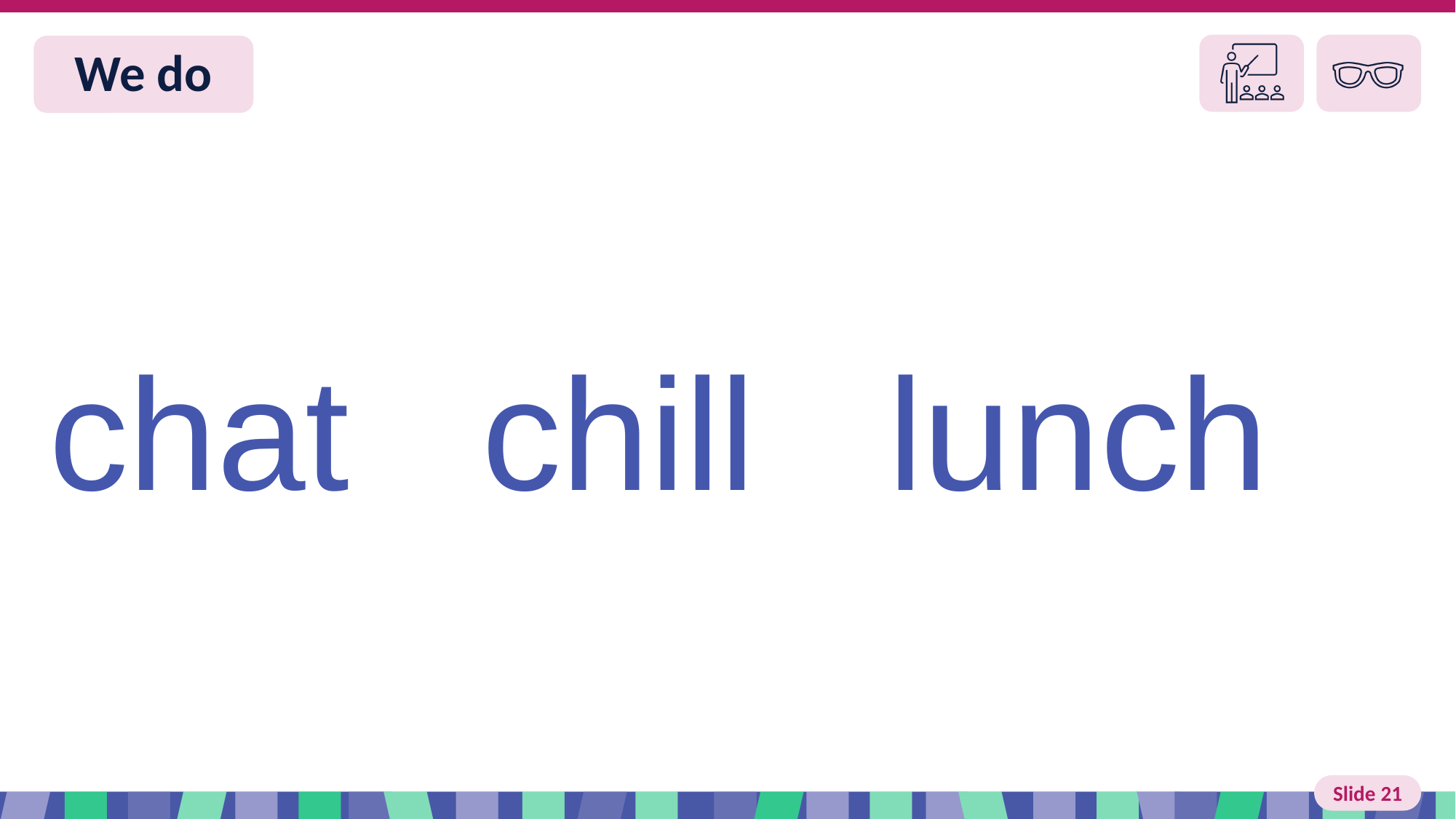

# Slide 21 We do
chat   chill   lunch